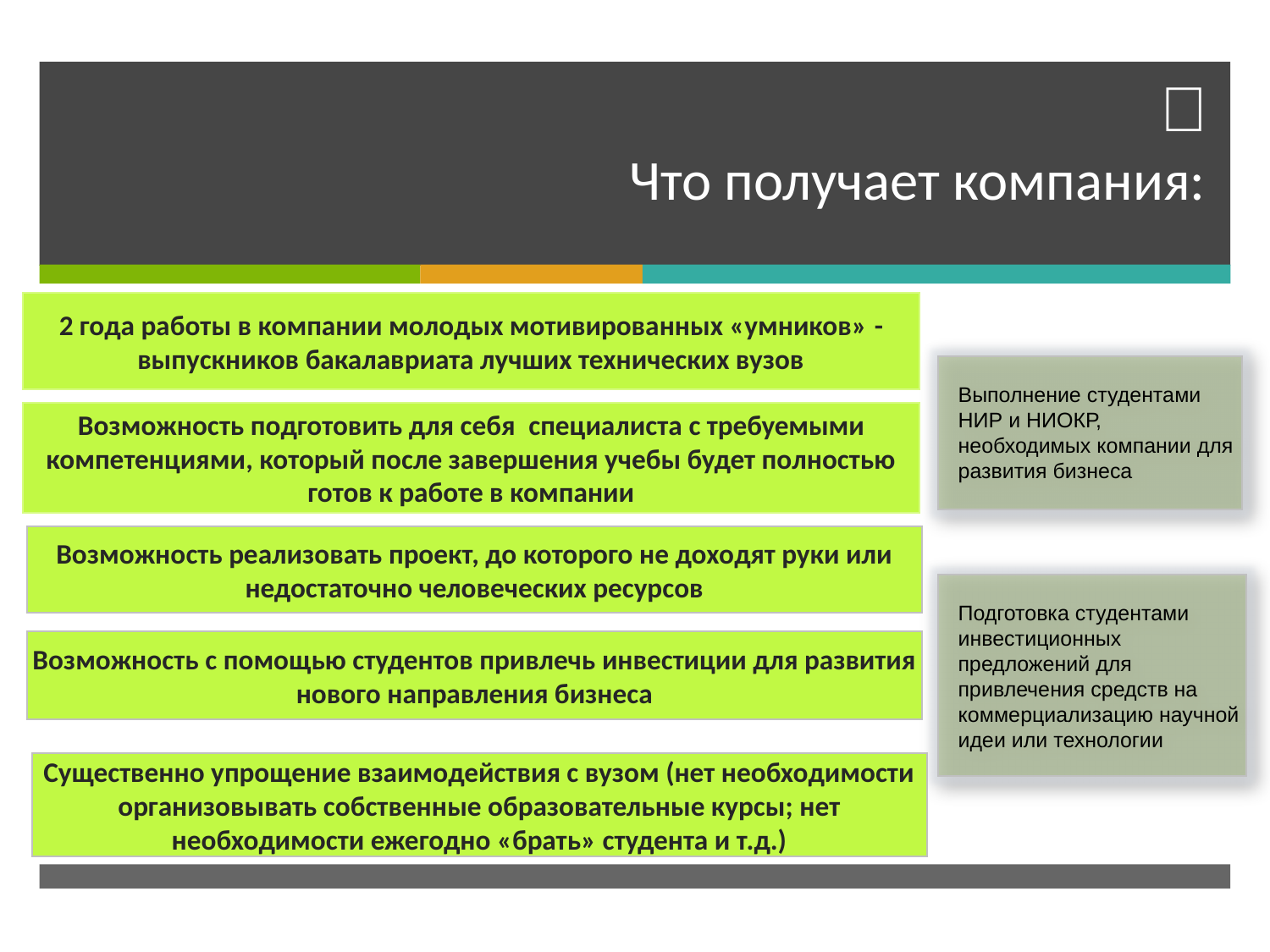

Что получает компания:
2 года работы в компании молодых мотивированных «умников» - выпускников бакалавриата лучших технических вузов
Возможность подготовить для себя  специалиста с требуемыми компетенциями, который после завершения учебы будет полностью готов к работе в компании
Существенно упрощение взаимодействия с вузом (нет необходимости организовывать собственные образовательные курсы; нет необходимости ежегодно «брать» студента и т.д.)
Выполнение студентами НИР и НИОКР, необходимых компании для развития бизнеса
Возможность реализовать проект, до которого не доходят руки или недостаточно человеческих ресурсов
Подготовка студентами инвестиционных предложений для привлечения средств на коммерциализацию научной идеи или технологии
Возможность с помощью студентов привлечь инвестиции для развития нового направления бизнеса